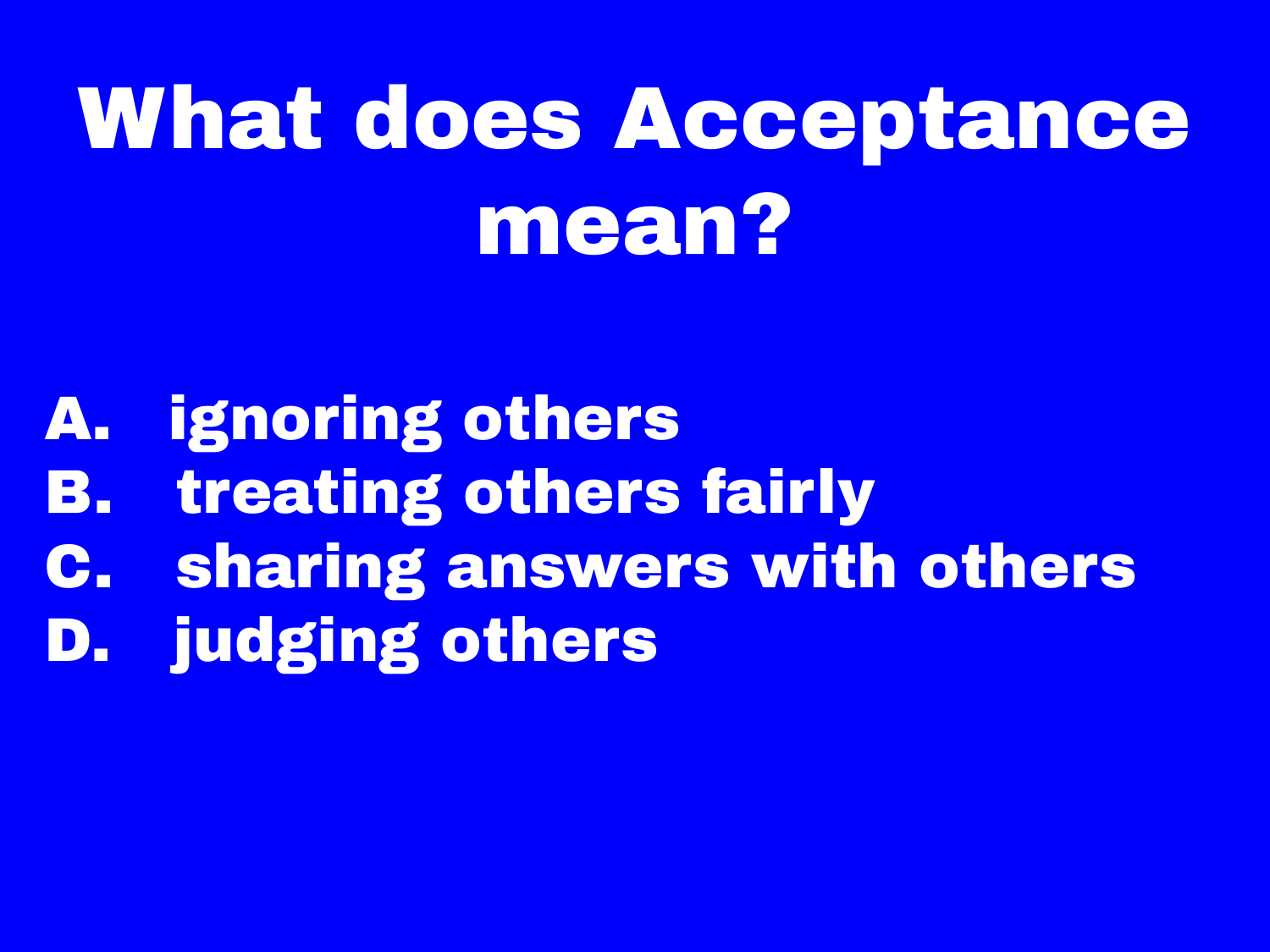

What does Acceptance mean?

 ignoring others
   treating others fairly
   sharing answers with others
   judging others